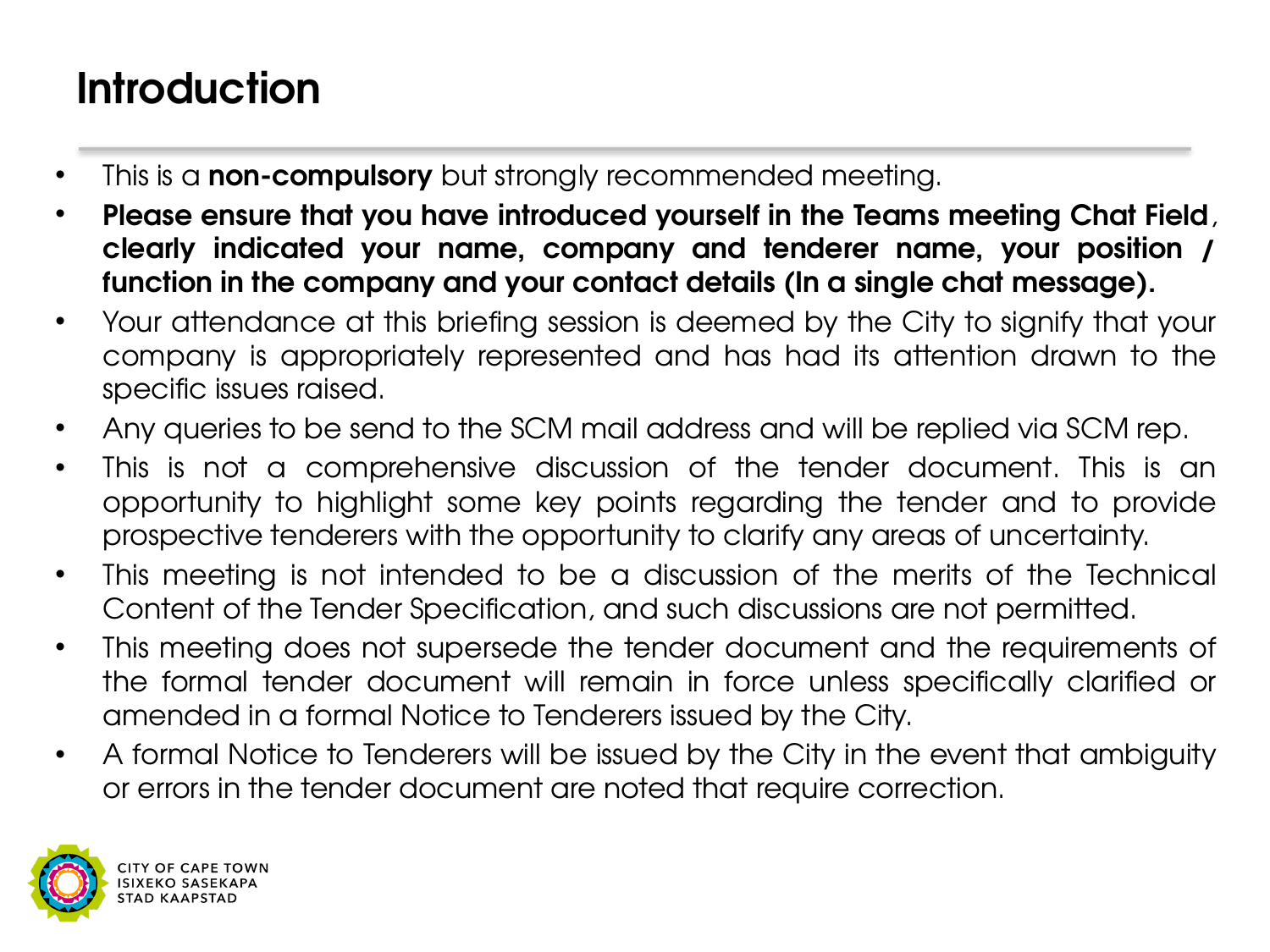

# Introduction
This is a non-compulsory but strongly recommended meeting.
Please ensure that you have introduced yourself in the Teams meeting Chat Field, clearly indicated your name, company and tenderer name, your position / function in the company and your contact details (In a single chat message).
Your attendance at this briefing session is deemed by the City to signify that your company is appropriately represented and has had its attention drawn to the specific issues raised.
Any queries to be send to the SCM mail address and will be replied via SCM rep.
This is not a comprehensive discussion of the tender document. This is an opportunity to highlight some key points regarding the tender and to provide prospective tenderers with the opportunity to clarify any areas of uncertainty.
This meeting is not intended to be a discussion of the merits of the Technical Content of the Tender Specification, and such discussions are not permitted.
This meeting does not supersede the tender document and the requirements of the formal tender document will remain in force unless specifically clarified or amended in a formal Notice to Tenderers issued by the City.
A formal Notice to Tenderers will be issued by the City in the event that ambiguity or errors in the tender document are noted that require correction.